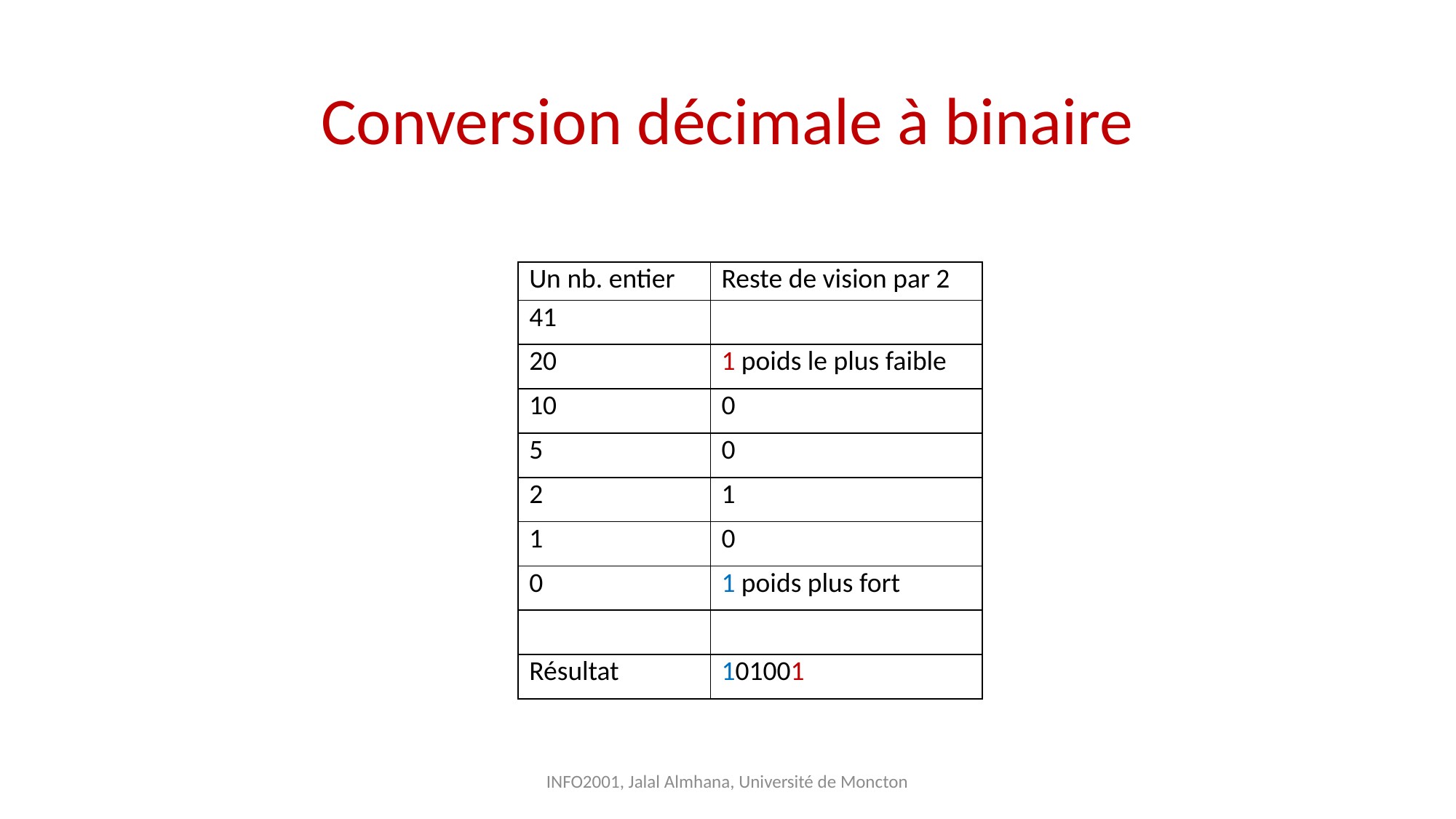

# Conversion décimale à binaire
| Un nb. entier | Reste de vision par 2 |
| --- | --- |
| 41 |  |
| 20 | 1 poids le plus faible |
| 10 | 0 |
| 5 | 0 |
| 2 | 1 |
| 1 | 0 |
| 0 | 1 poids plus fort |
|  |  |
| Résultat | 101001 |
INFO2001, Jalal Almhana, Université de Moncton